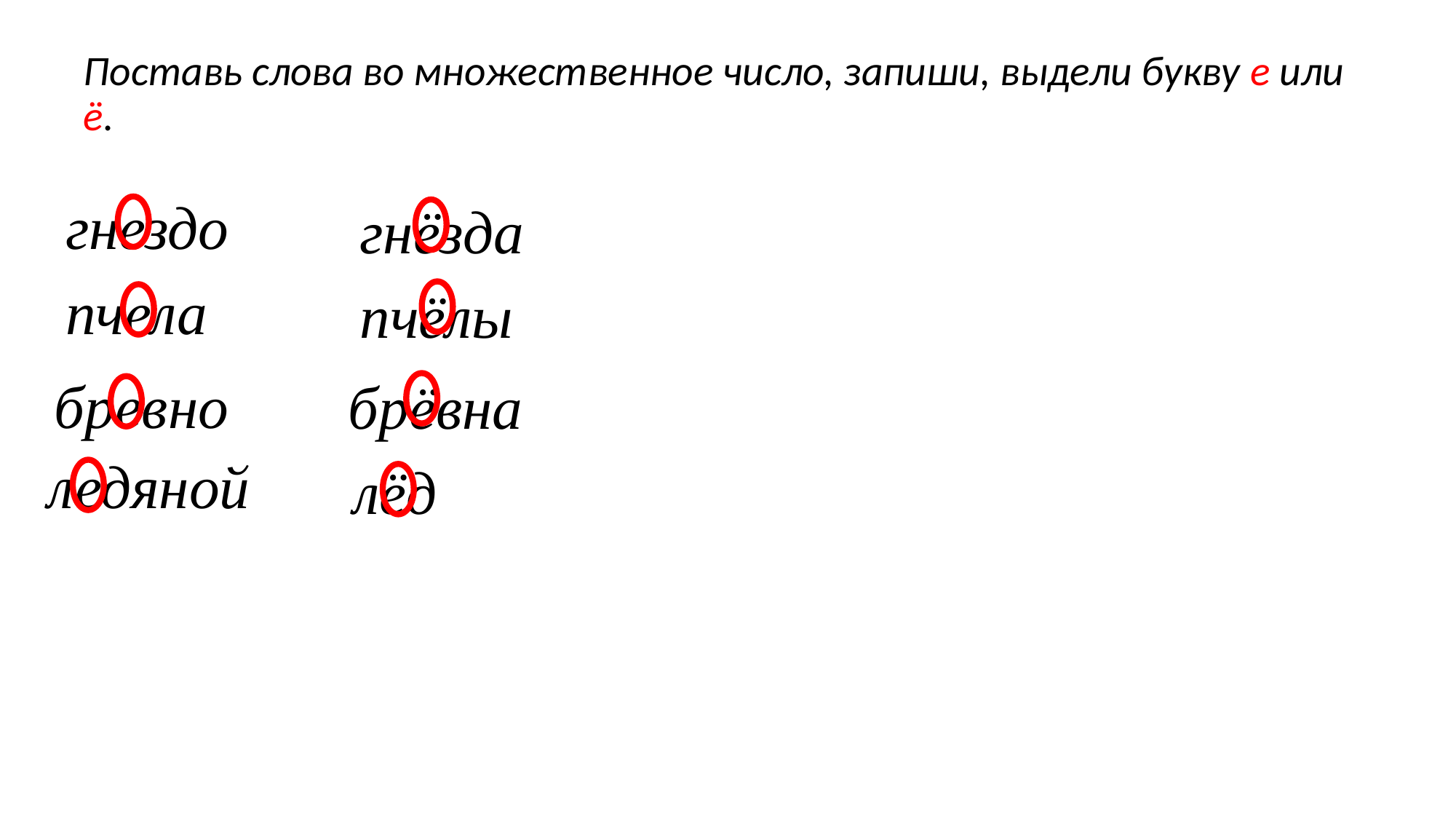

# Поставь слова во множественное число, запиши, выдели букву е или ё.
гнездо
гнёзда

пчела
пчёлы

бревно
брёвна

ледяной
лёд